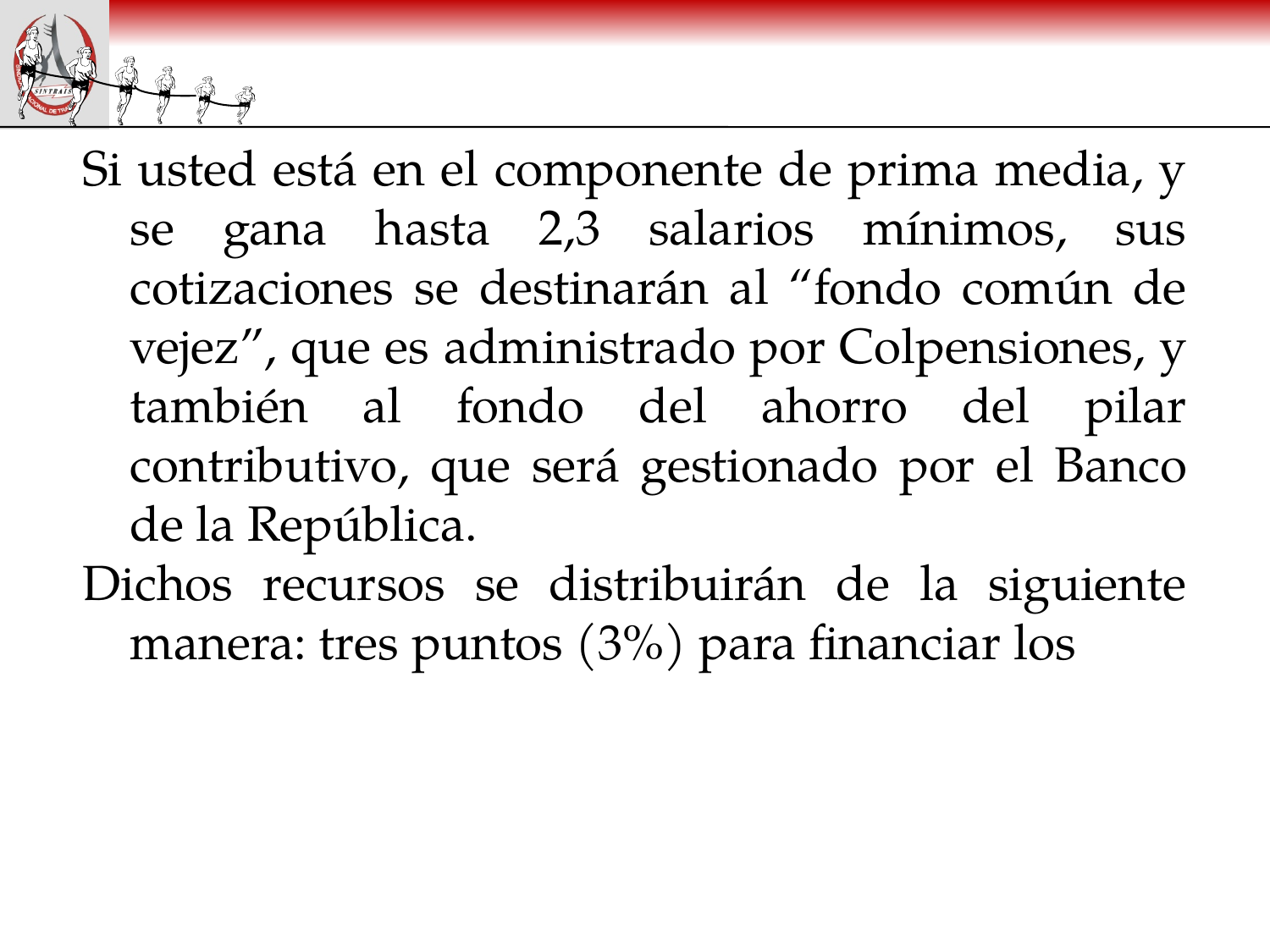

#
Si usted está en el componente de prima media, y se gana hasta 2,3 salarios mínimos, sus cotizaciones se destinarán al “fondo común de vejez”, que es administrado por Colpensiones, y también al fondo del ahorro del pilar contributivo, que será gestionado por el Banco de la República.
Dichos recursos se distribuirán de la siguiente manera: tres puntos (3%) para financiar los